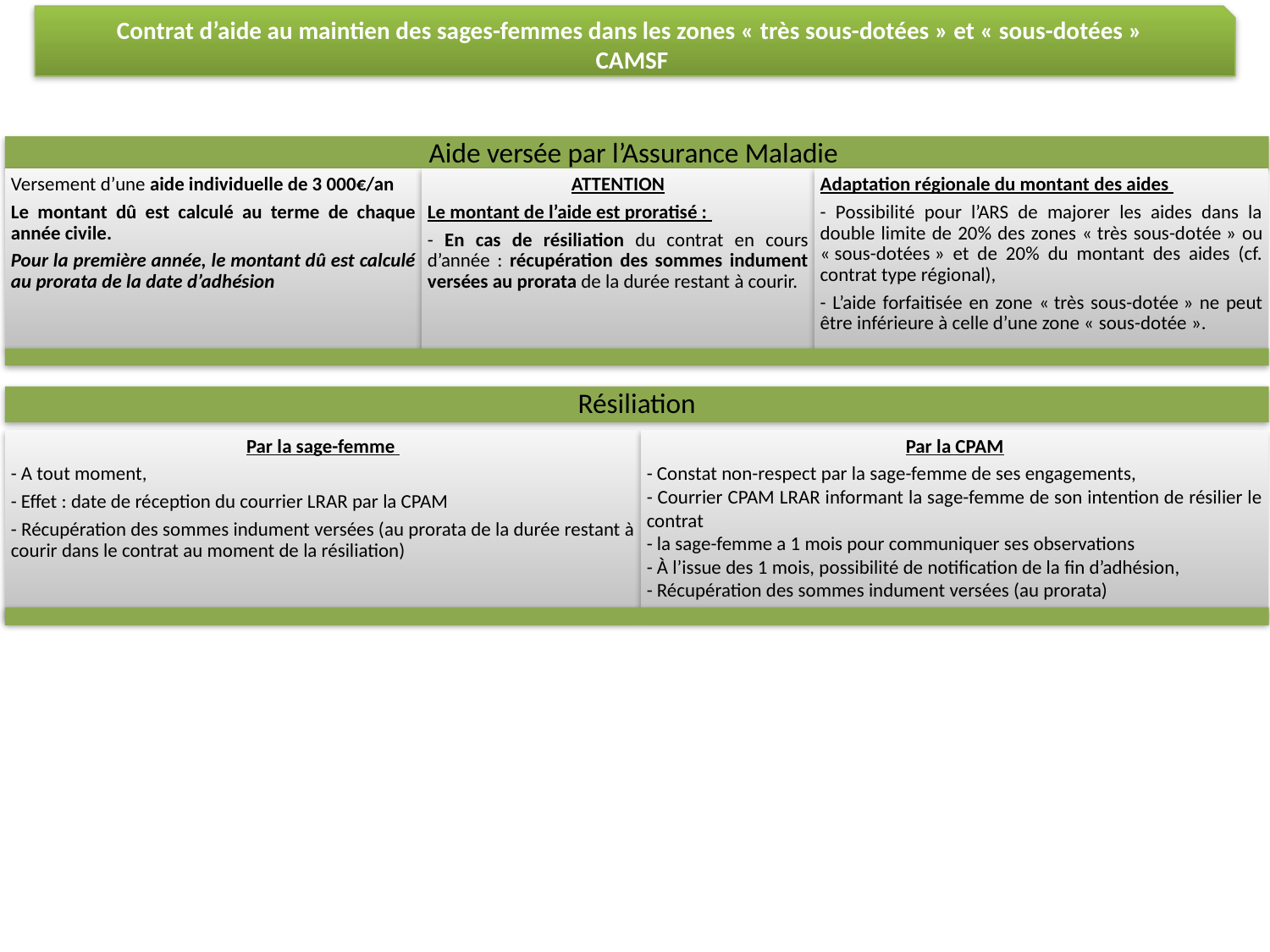

Contrat d’aide au maintien des sages-femmes dans les zones « très sous-dotées » et « sous-dotées »
CAMSF
Aide versée par l’Assurance Maladie
Versement d’une aide individuelle de 3 000€/an
Le montant dû est calculé au terme de chaque année civile.
Pour la première année, le montant dû est calculé au prorata de la date d’adhésion
ATTENTION
Le montant de l’aide est proratisé :
- En cas de résiliation du contrat en cours d’année : récupération des sommes indument versées au prorata de la durée restant à courir.
Adaptation régionale du montant des aides
- Possibilité pour l’ARS de majorer les aides dans la double limite de 20% des zones « très sous-dotée » ou « sous-dotées » et de 20% du montant des aides (cf. contrat type régional),
- L’aide forfaitisée en zone « très sous-dotée » ne peut être inférieure à celle d’une zone « sous-dotée ».
Résiliation
Par la sage-femme
- A tout moment,
- Effet : date de réception du courrier LRAR par la CPAM
- Récupération des sommes indument versées (au prorata de la durée restant à courir dans le contrat au moment de la résiliation)

Par la CPAM
- Constat non-respect par la sage-femme de ses engagements,
- Courrier CPAM LRAR informant la sage-femme de son intention de résilier le contrat
- la sage-femme a 1 mois pour communiquer ses observations
- À l’issue des 1 mois, possibilité de notification de la fin d’adhésion,
- Récupération des sommes indument versées (au prorata)